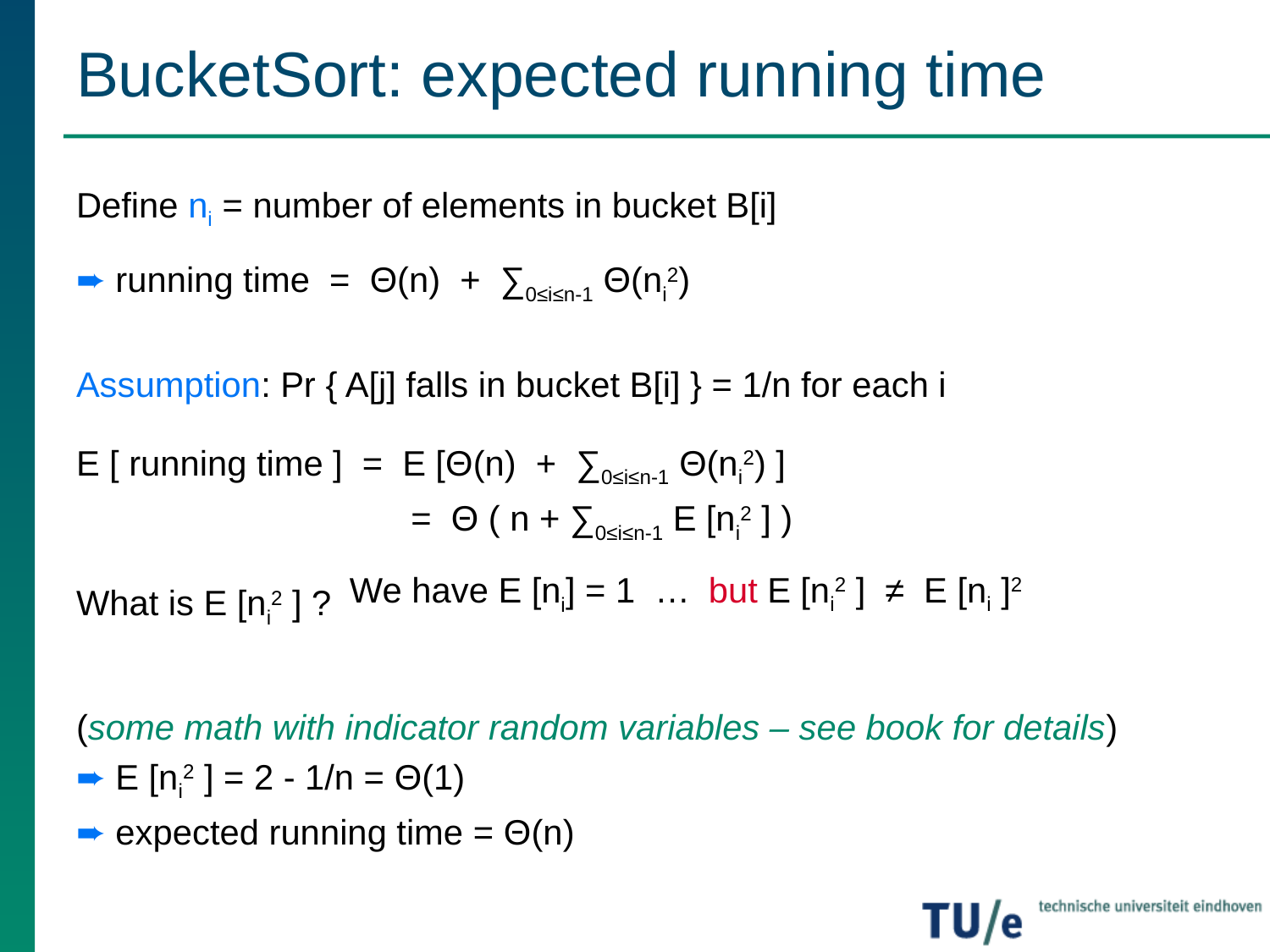

# BucketSort: expected running time
Define ni = number of elements in bucket B[i]

➨ running time  =  Θ(n)  +  ∑0≤i≤n-1 Θ(ni2)

Assumption: Pr { A[j] falls in bucket B[i] } = 1/n for each i

E [ running time ]  =  E [Θ(n)  +  ∑0≤i≤n-1 Θ(ni2) ]
                     	    =  Θ ( n + ∑0≤i≤n-1 E [ni2 ] )

What is E [ni2 ] ?

(some math with indicator random variables – see book for details)
➨ E [ni2 ] = 2 - 1/n = Θ(1)
➨ expected running time = Θ(n)
but E [ni2 ]  ≠  E [ni ]2
We have E [ni] = 1  …